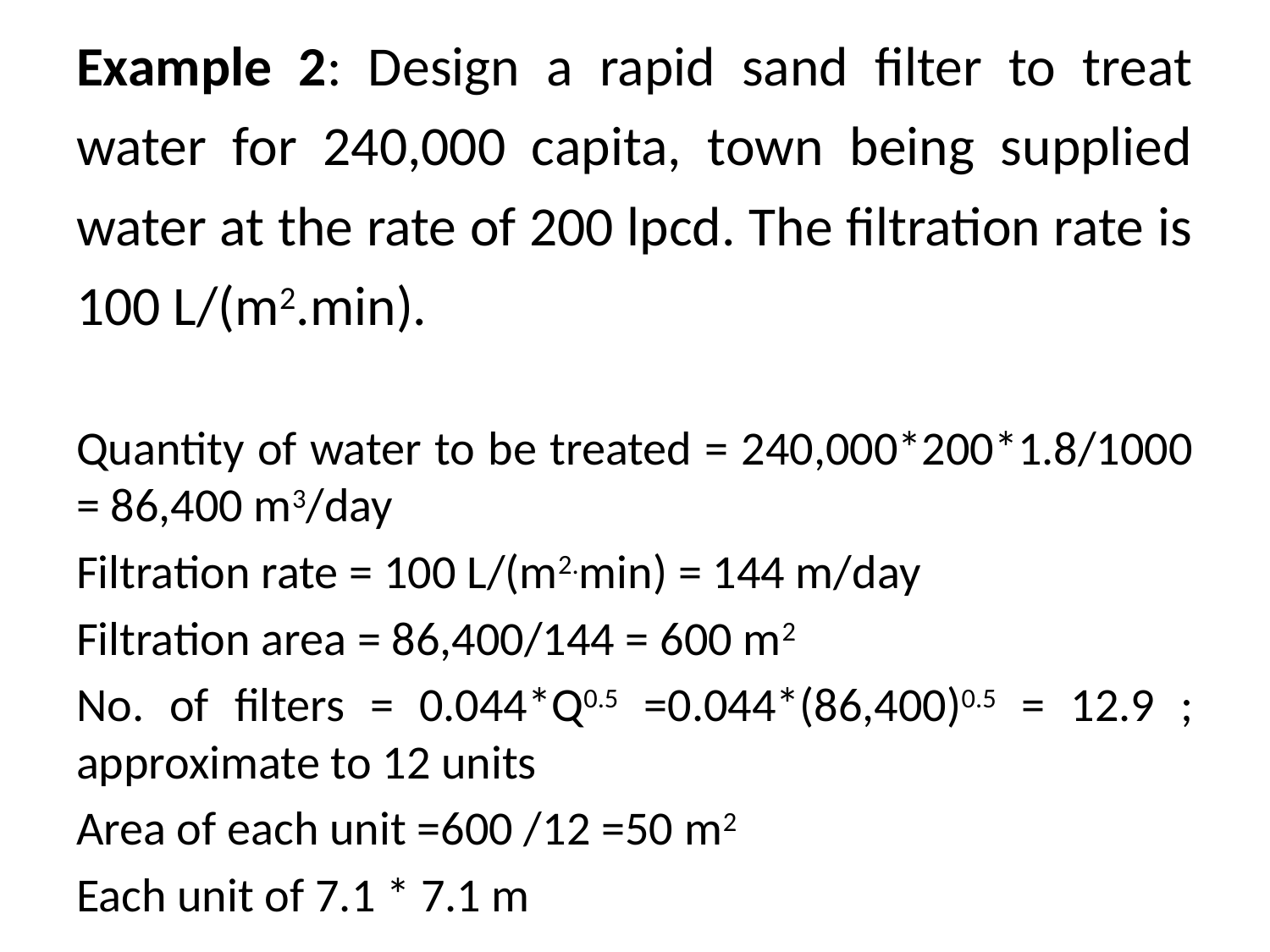

Example 2: Design a rapid sand filter to treat water for 240,000 capita, town being supplied water at the rate of 200 lpcd. The filtration rate is 100 L/(m2.min).

Quantity of water to be treated = 240,000*200*1.8/1000 = 86,400 m3/day
Filtration rate = 100 L/(m2.min) = 144 m/day
Filtration area = 86,400/144 = 600 m2
No. of filters = 0.044*Q0.5 =0.044*(86,400)0.5 = 12.9 ; approximate to 12 units
Area of each unit =600 /12 =50 m2
Each unit of 7.1 * 7.1 m